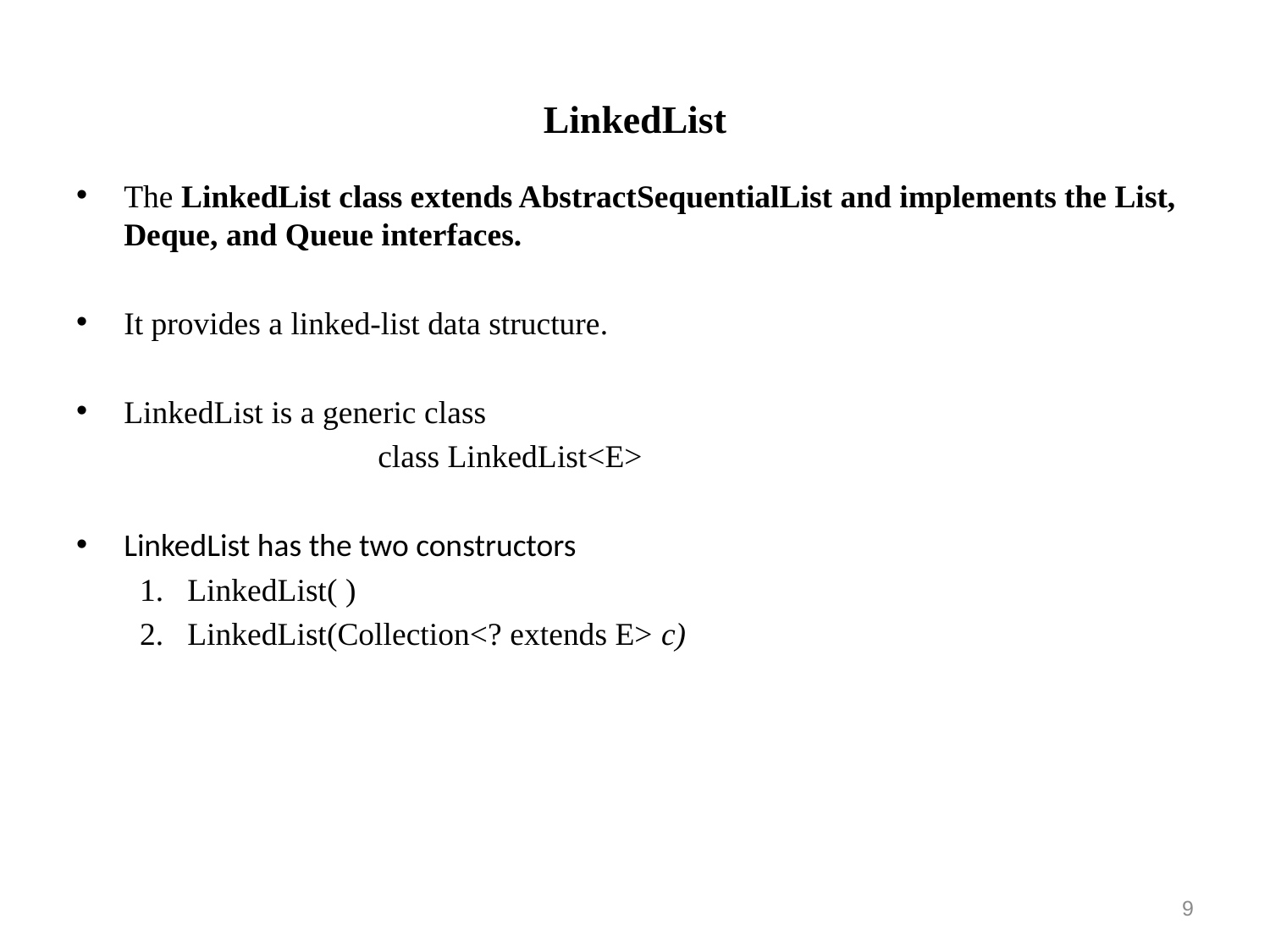

# LinkedList

The LinkedList class extends AbstractSequentialList and implements the List,  Deque, and Queue interfaces.

It provides a linked-list data structure.

LinkedList is a generic class
			class LinkedList<E>

LinkedList has the two constructors
LinkedList( )
LinkedList(Collection<? extends E> c)

9